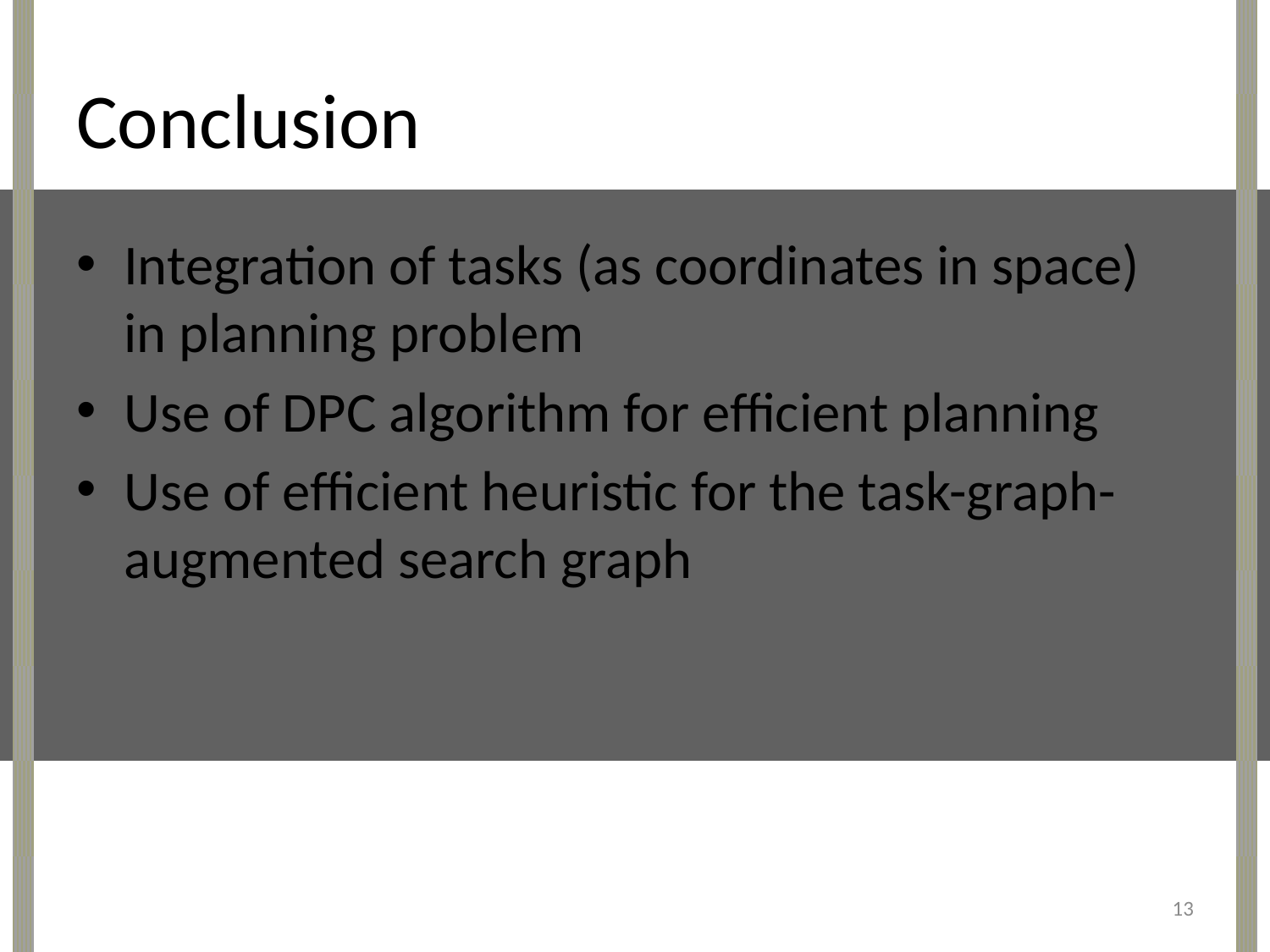

# Conclusion
Integration of tasks (as coordinates in space) in planning problem
Use of DPC algorithm for efficient planning
Use of efficient heuristic for the task-graph-augmented search graph
13